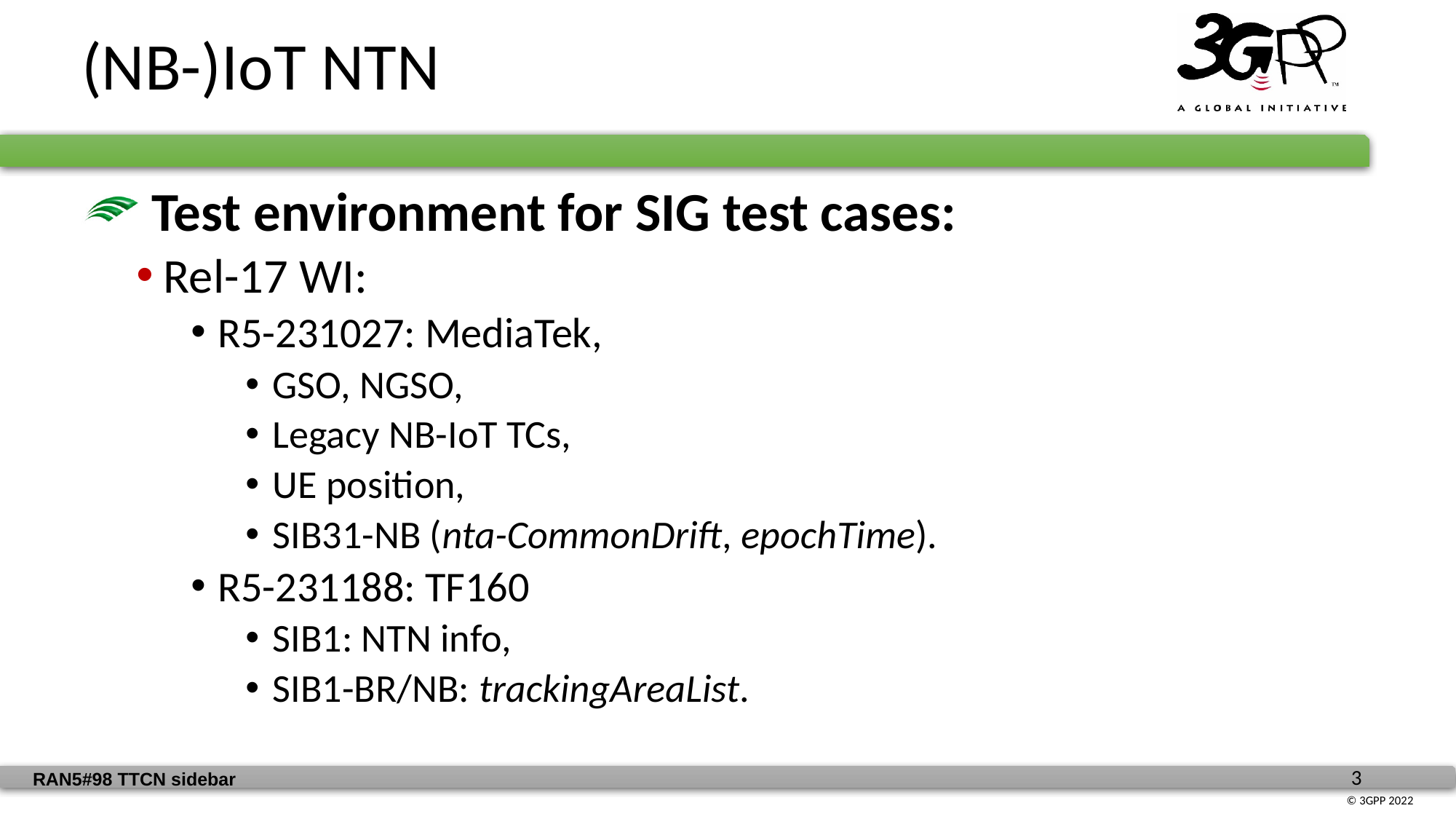

(NB-)IoT NTN
 Test environment for SIG test cases:
Rel-17 WI:
R5-231027: MediaTek,
GSO, NGSO,
Legacy NB-IoT TCs,
UE position,
SIB31-NB (nta-CommonDrift, epochTime).
R5-231188: TF160
SIB1: NTN info,
SIB1-BR/NB: trackingAreaList.